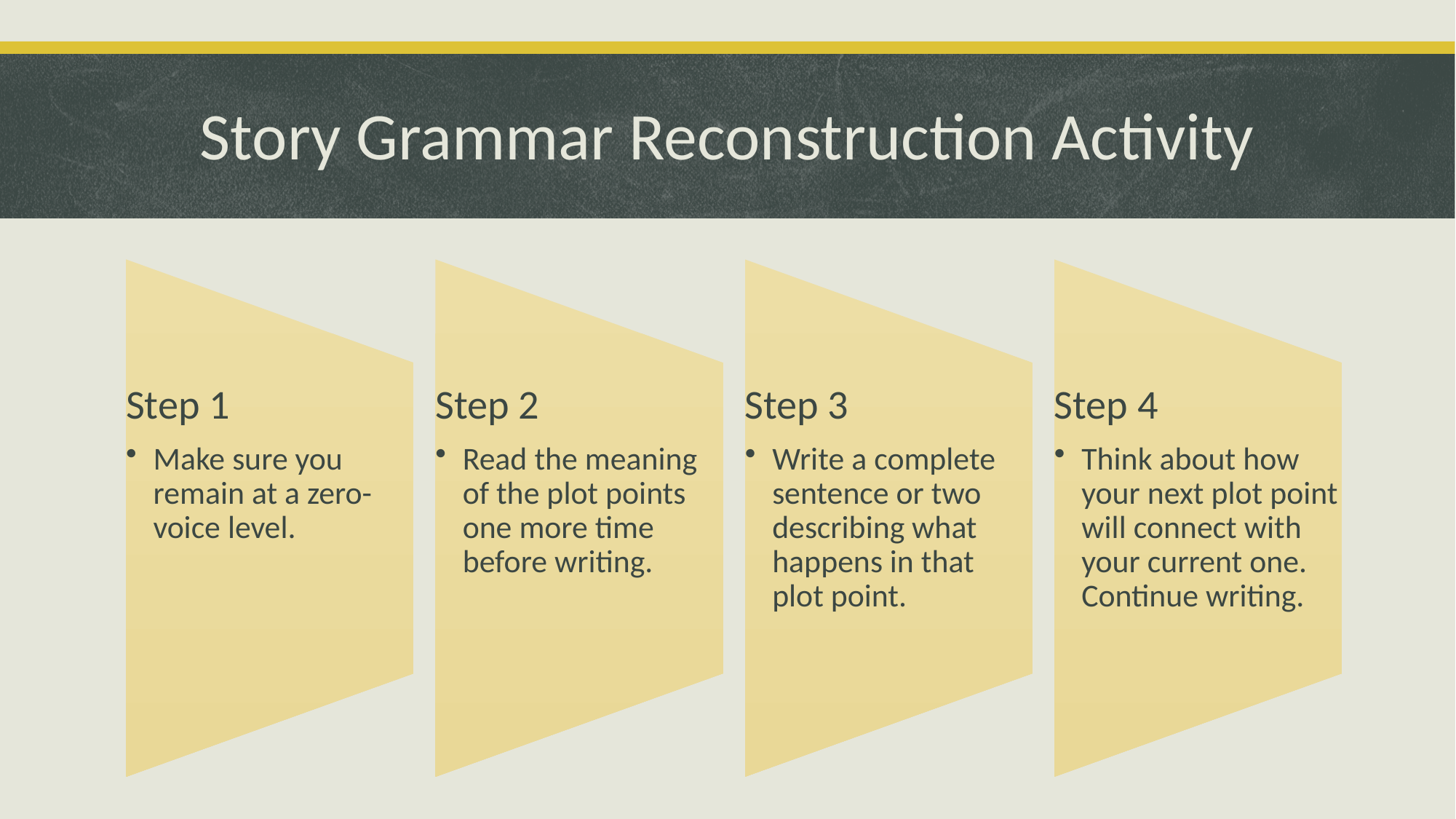

# Story Grammar Reconstruction Activity
Step 1
Make sure you remain at a zero-voice level.
Step 2
Read the meaning of the plot points one more time before writing.
Step 3
Write a complete sentence or two describing what happens in that plot point.
Step 4
Think about how your next plot point will connect with your current one. Continue writing.